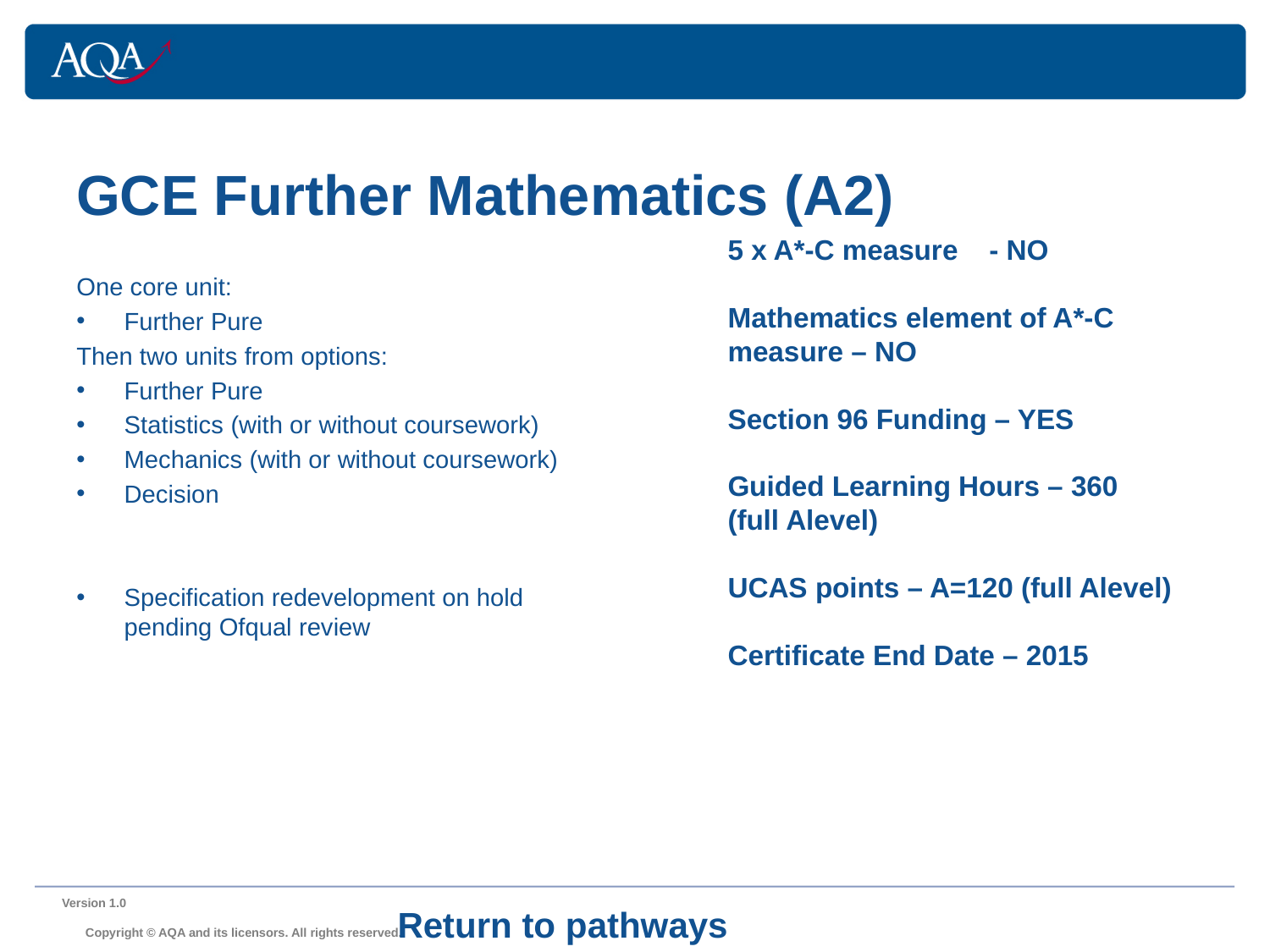

# GCE Further Mathematics (A2)
5 x A*-C measure    - NO

Mathematics element of A*-C measure – NO

Section 96 Funding – YES

Guided Learning Hours – 360 (full Alevel)

UCAS points – A=120 (full Alevel)

Certificate End Date – 2015

One core unit:
Further Pure
Then two units from options:
Further Pure
Statistics (with or without coursework)
Mechanics (with or without coursework)
Decision

Specification redevelopment on hold pending Ofqual review
Version 1.0                       	       Copyright © AQA and its licensors. All rights reserved.
Return to pathways